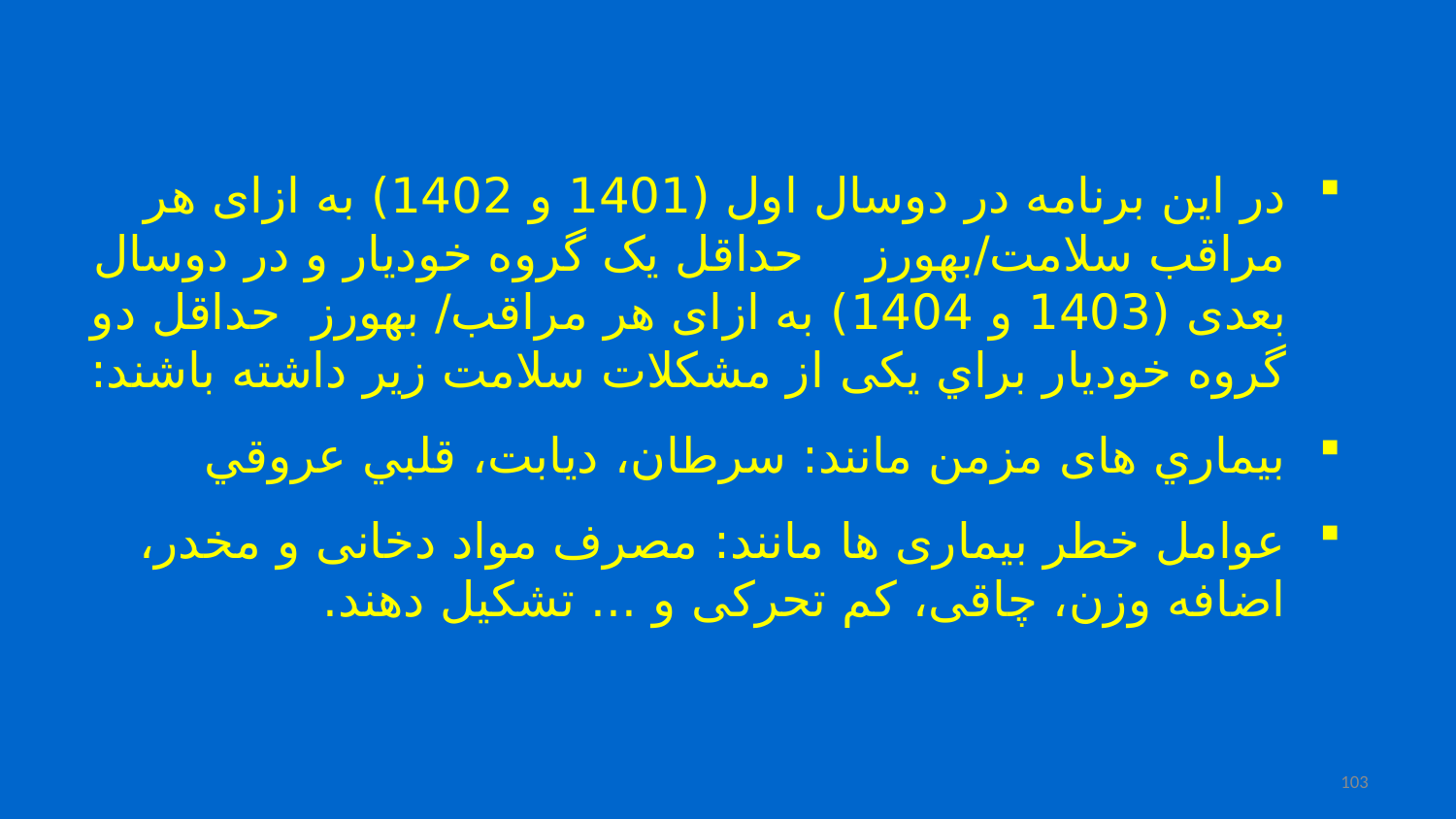

#

در اين برنامه در دوسال اول (1401 و 1402) به ازای هر مراقب سلامت/بهورز    حداقل یک گروه خودیار و در دوسال بعدی (1403 و 1404) به ازای هر مراقب/ بهورز  حداقل دو گروه خودیار براي یکی از مشکلات سلامت زیر داشته باشند:
بيماري های مزمن مانند: سرطان، ديابت، قلبي عروقي
عوامل خطر بیماری ها مانند: مصرف مواد دخانی و مخدر، اضافه وزن، چاقی، کم تحرکی و ... تشكيل دهند.

103